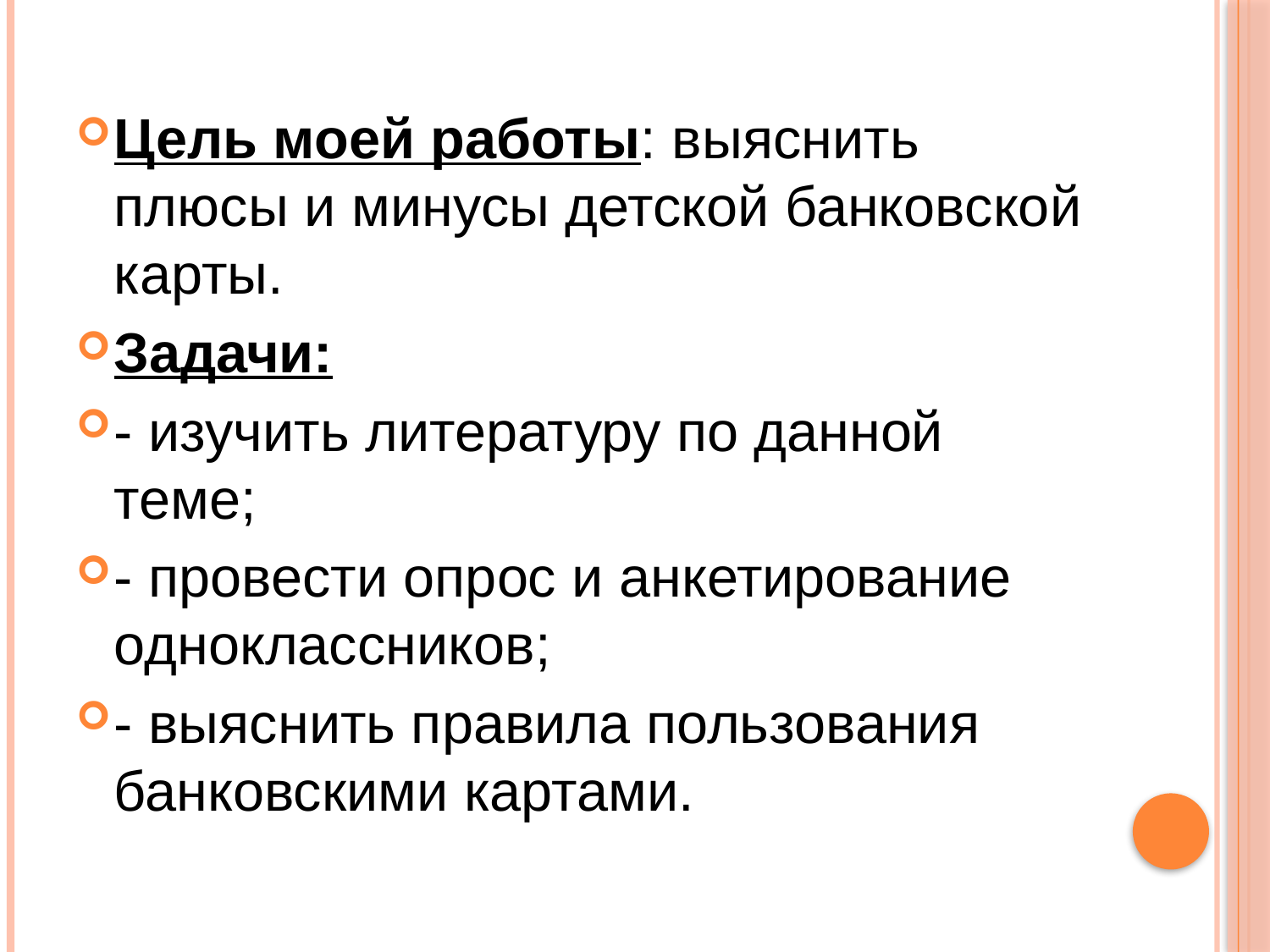

#
Цель моей работы: выяснить плюсы и минусы детской банковской карты.
Задачи:
- изучить литературу по данной теме;
- провести опрос и анкетирование одноклассников;
- выяснить правила пользования банковскими картами.